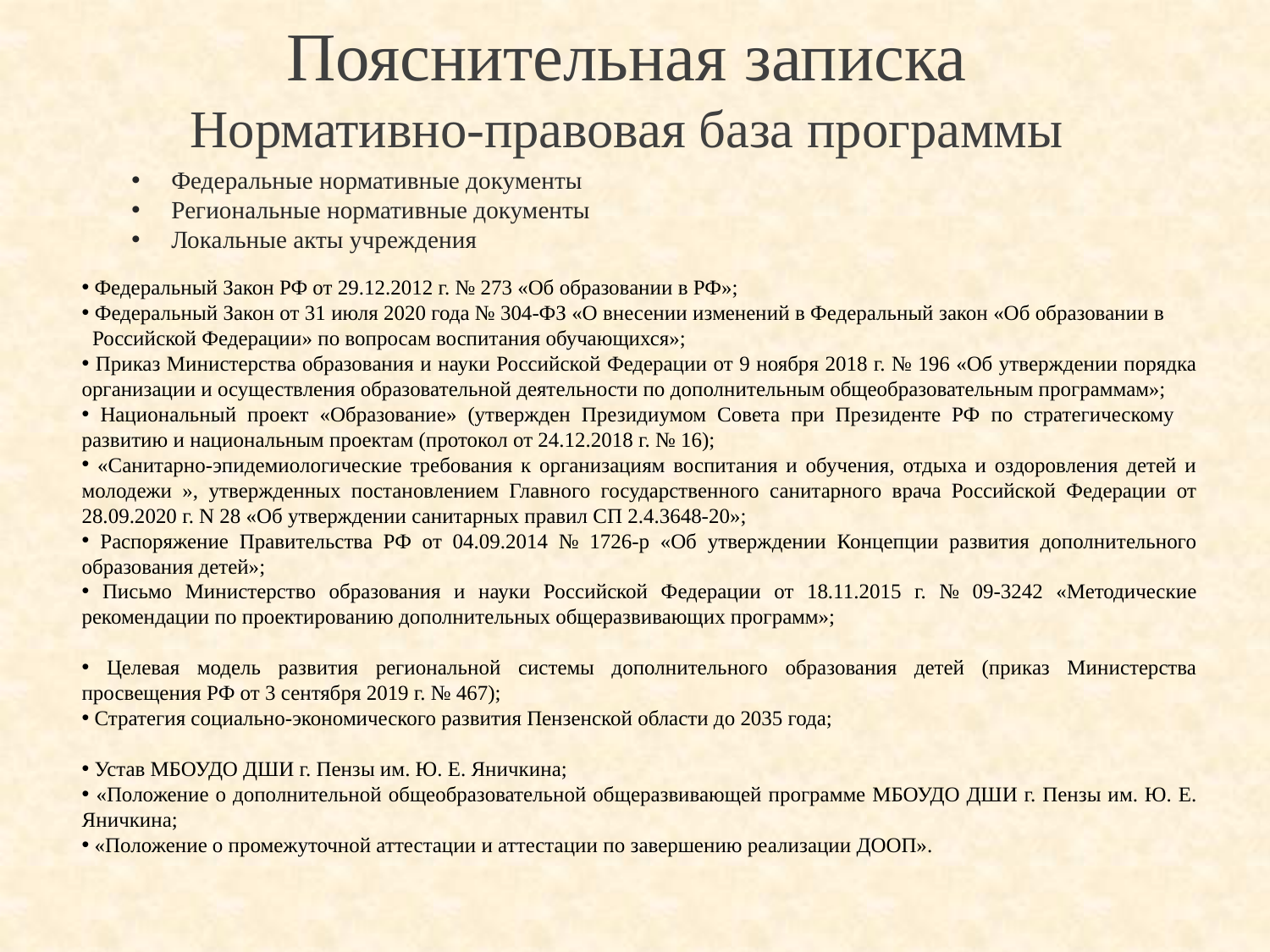

# Пояснительная записка Нормативно-правовая база программы
Федеральные нормативные документы
Региональные нормативные документы
Локальные акты учреждения

 Федеральный Закон РФ от 29.12.2012 г. № 273 «Об образовании в РФ»;
 Федеральный Закон от 31 июля 2020 года № 304-ФЗ «О внесении изменений в Федеральный закон «Об образовании в         Российской Федерации» по вопросам воспитания обучающихся»;
 Приказ Министерства образования и науки Российской Федерации от 9 ноября 2018 г. № 196 «Об утверждении порядка организации и осуществления образовательной деятельности по дополнительным общеобразовательным программам»;
 Национальный проект «Образование» (утвержден Президиумом Совета при Президенте РФ по стратегическому   развитию и национальным проектам (протокол от 24.12.2018 г. № 16);
 «Санитарно-эпидемиологические требования к организациям воспитания и обучения, отдыха и оздоровления детей и молодежи », утвержденных постановлением Главного государственного санитарного врача Российской Федерации от 28.09.2020 г. N 28 «Об утверждении санитарных правил СП 2.4.3648-20»;
 Распоряжение Правительства РФ от 04.09.2014 № 1726-р «Об утверждении Концепции развития дополнительного образования детей»;
 Письмо Министерство образования и науки Российской Федерации от 18.11.2015 г. № 09-3242 «Методические рекомендации по проектированию дополнительных общеразвивающих программ»;

 Целевая модель развития региональной системы дополнительного образования детей (приказ Министерства просвещения РФ от 3 сентября 2019 г. № 467);
 Стратегия социально-экономического развития Пензенской области до 2035 года;

 Устав МБОУДО ДШИ г. Пензы им. Ю. Е. Яничкина;
 «Положение о дополнительной общеобразовательной общеразвивающей программе МБОУДО ДШИ г. Пензы им. Ю. Е. Яничкина;
 «Положение о промежуточной аттестации и аттестации по завершению реализации ДООП».